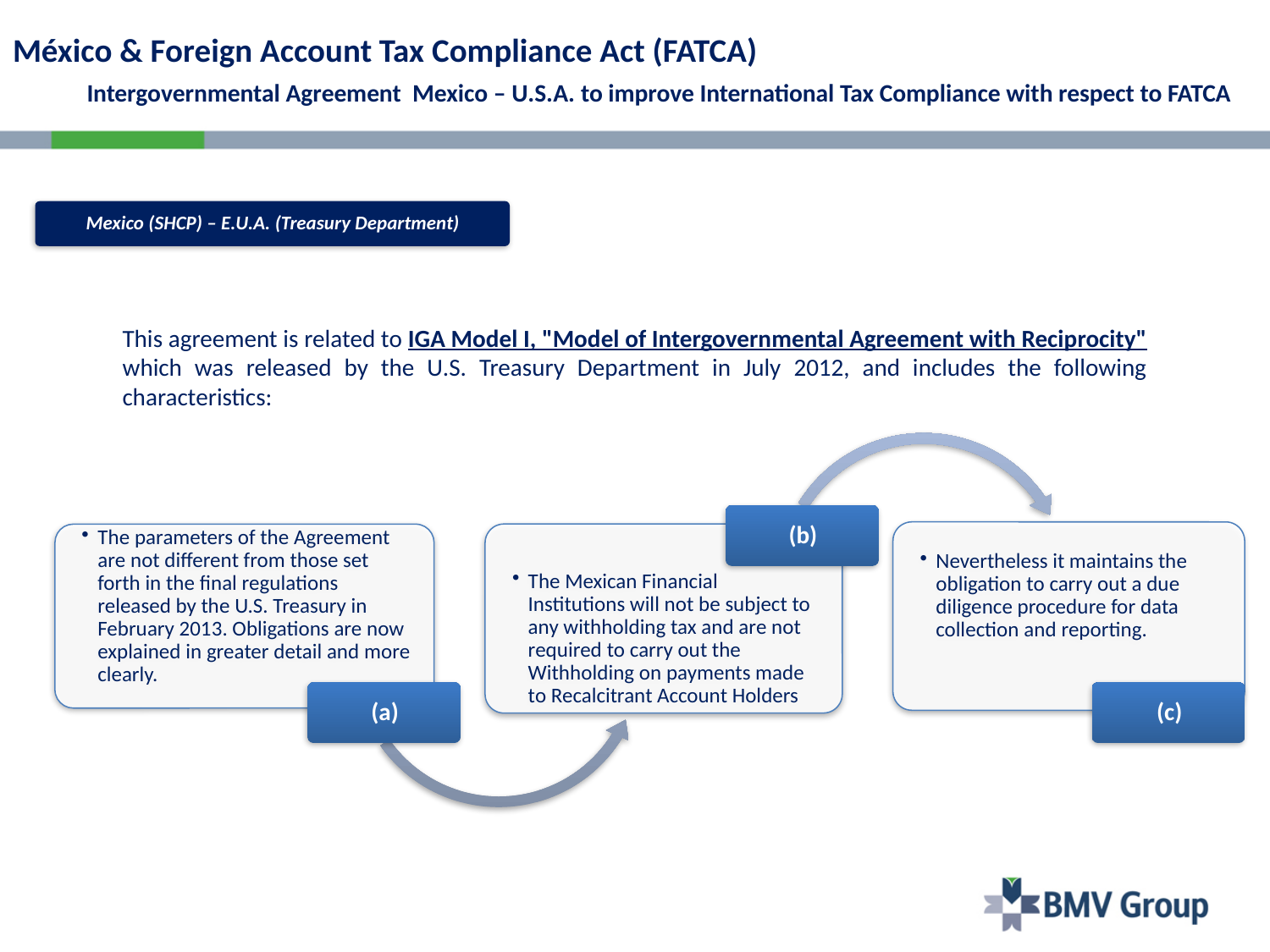

México & Foreign Account Tax Compliance Act (FATCA)
          Intergovernmental Agreement  Mexico – U.S.A. to improve International Tax Compliance with respect to FATCA
Mexico (SHCP) – E.U.A. (Treasury Department)
This agreement is related to IGA Model I, "Model of Intergovernmental Agreement with Reciprocity" which was released by the U.S. Treasury Department in July 2012, and includes the following characteristics:

The parameters of the Agreement are not different from those set forth in the final regulations released by the U.S. Treasury in February 2013. Obligations are now explained in greater detail and more clearly.
(a)
The Mexican Financial Institutions will not be subject to any withholding tax and are not required to carry out the Withholding on payments made to Recalcitrant Account Holders
(b)
Nevertheless it maintains the obligation to carry out a due diligence procedure for data collection and reporting.
(c)